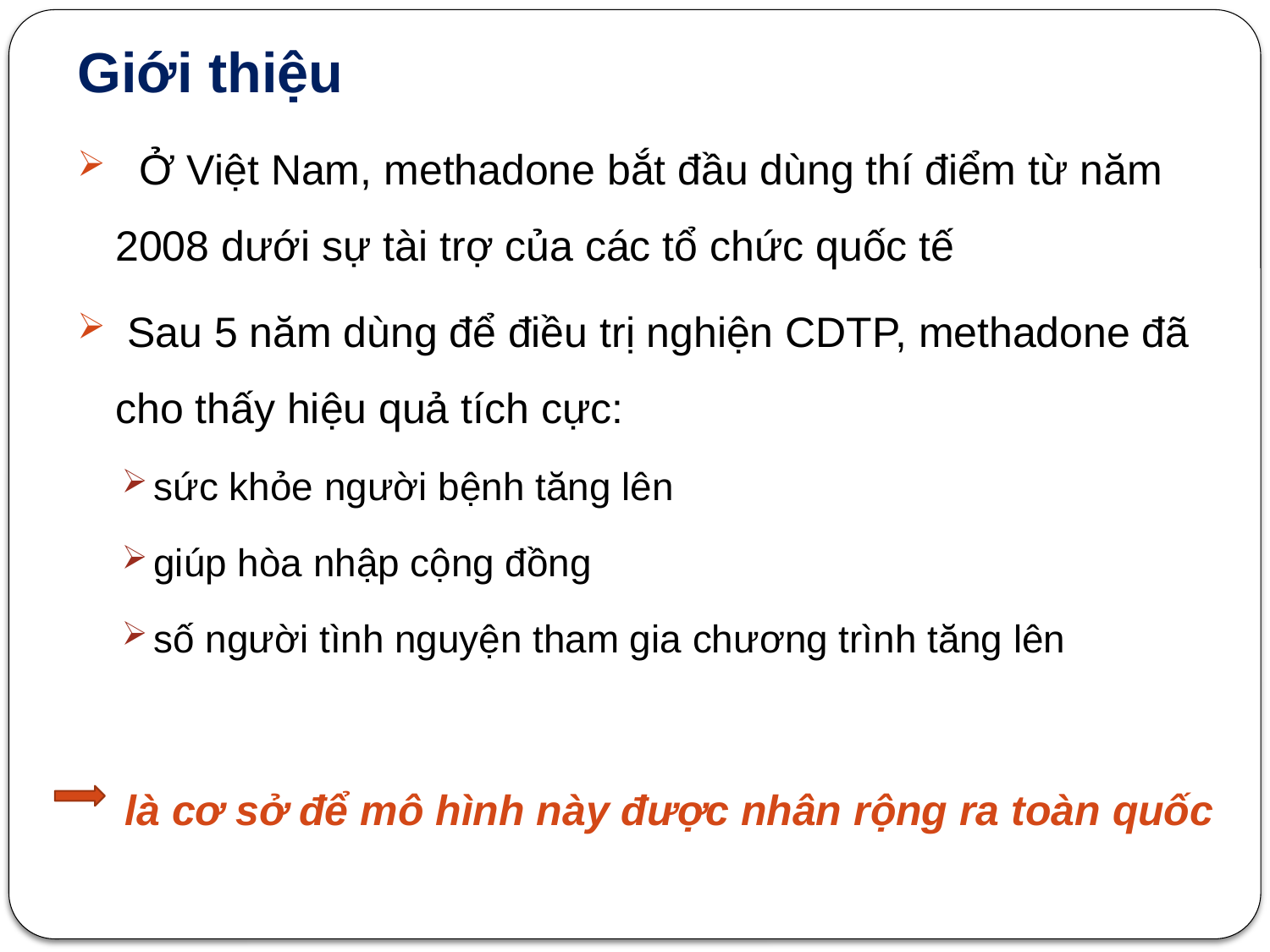

Giới thiệu
  Ở Việt Nam, methadone bắt đầu dùng thí điểm từ năm 2008 dưới sự tài trợ của các tổ chức quốc tế
 Sau 5 năm dùng để điều trị nghiện CDTP, methadone đã cho thấy hiệu quả tích cực:
sức khỏe người bệnh tăng lên
giúp hòa nhập cộng đồng
số người tình nguyện tham gia chương trình tăng lên

    là cơ sở để mô hình này được nhân rộng ra toàn quốc

6